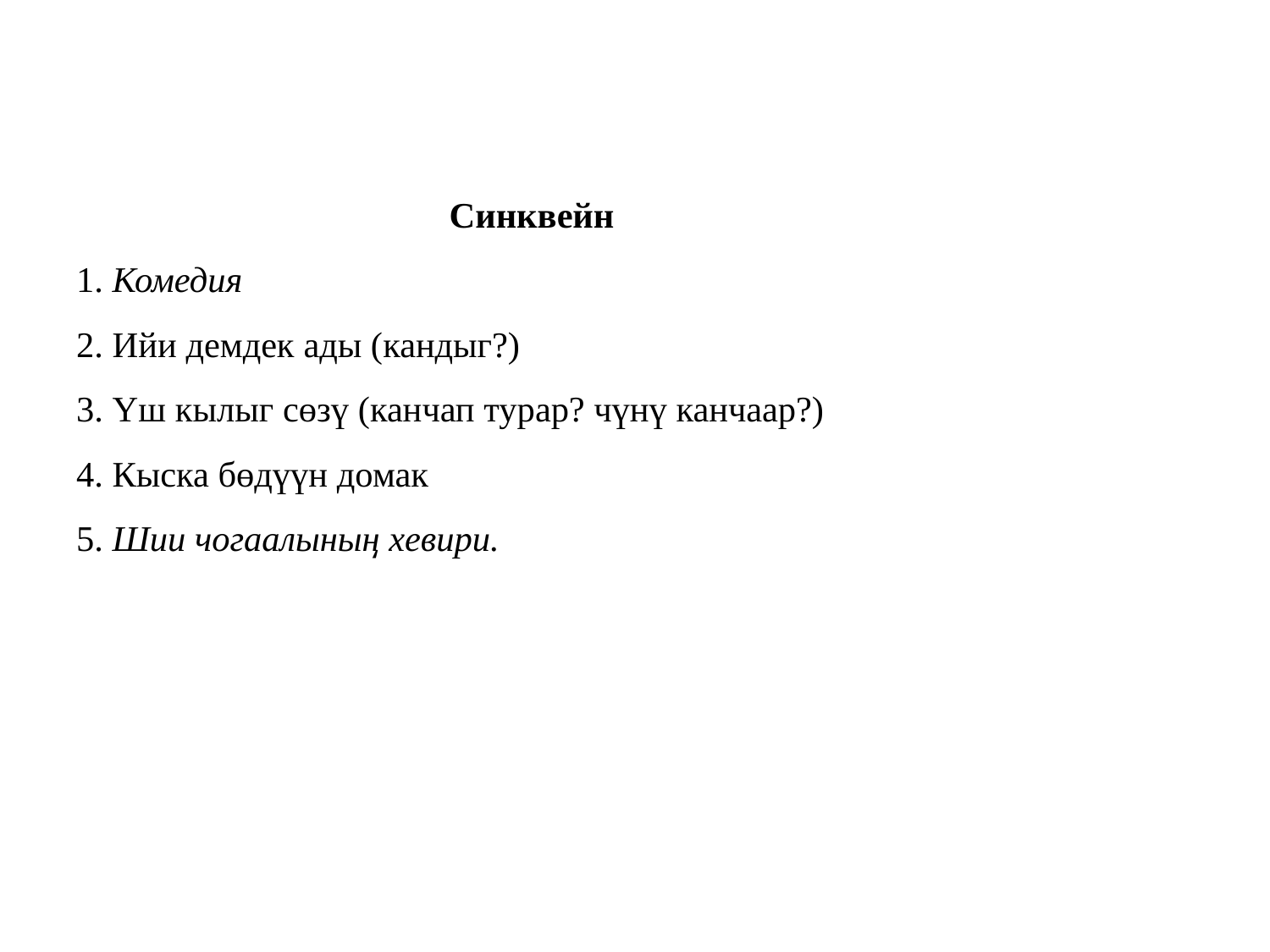

# Синквейн 1. Комедия 2. Ийи демдек ады (кандыг?) 3. Үш кылыг сөзү (канчап турар? чүнү канчаар?) 4. Кыска бөдүүн домак 5. Шии чогаалыныӊ хевири.